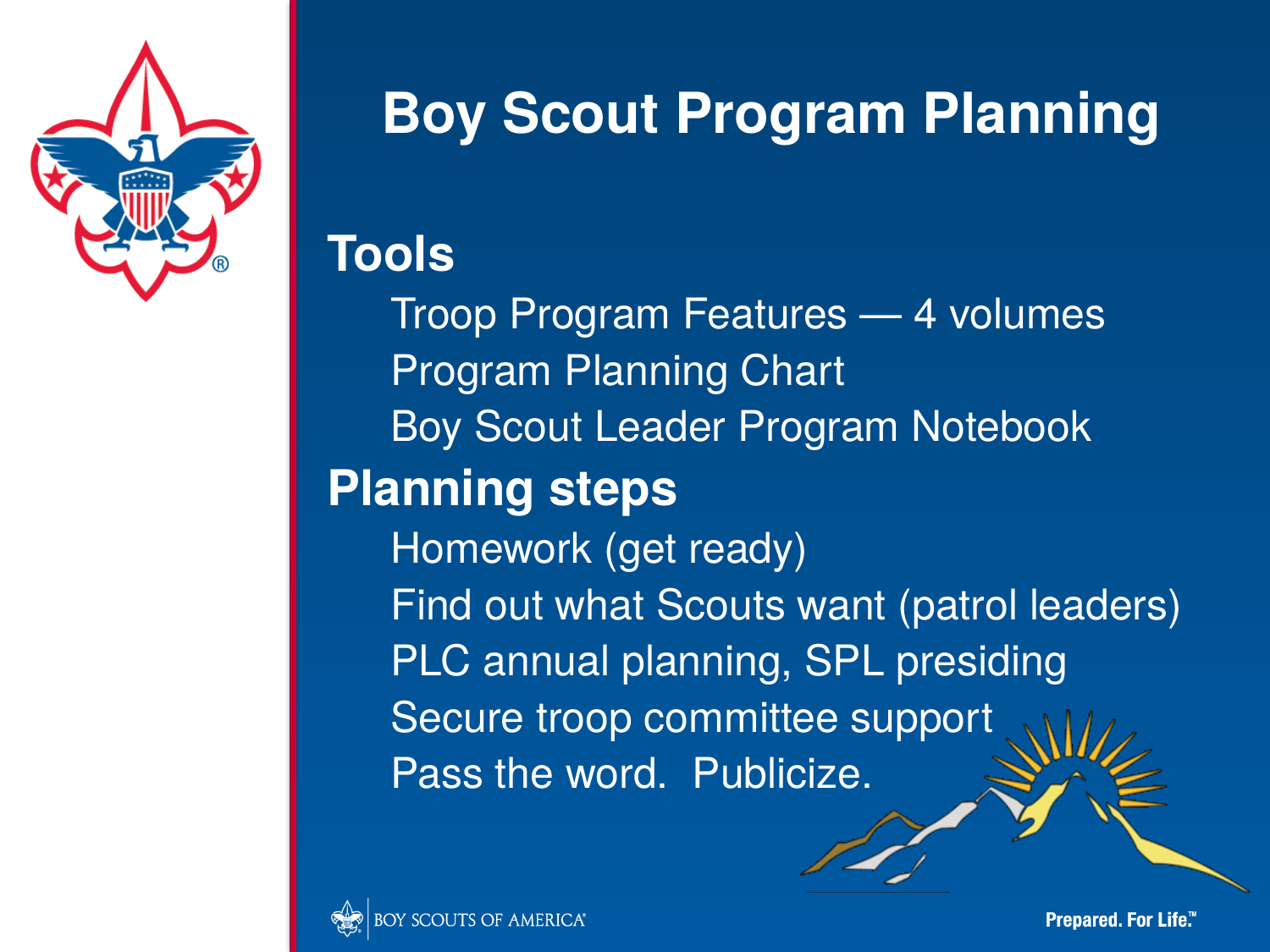

Boy Scout Program Planning
Tools
Troop Program Features — 4 volumes
Program Planning Chart
Boy Scout Leader Program Notebook
Planning steps
Homework (get ready)
Find out what Scouts want (patrol leaders)
PLC annual planning, SPL presiding
Secure troop committee support
Pass the word.  Publicize.